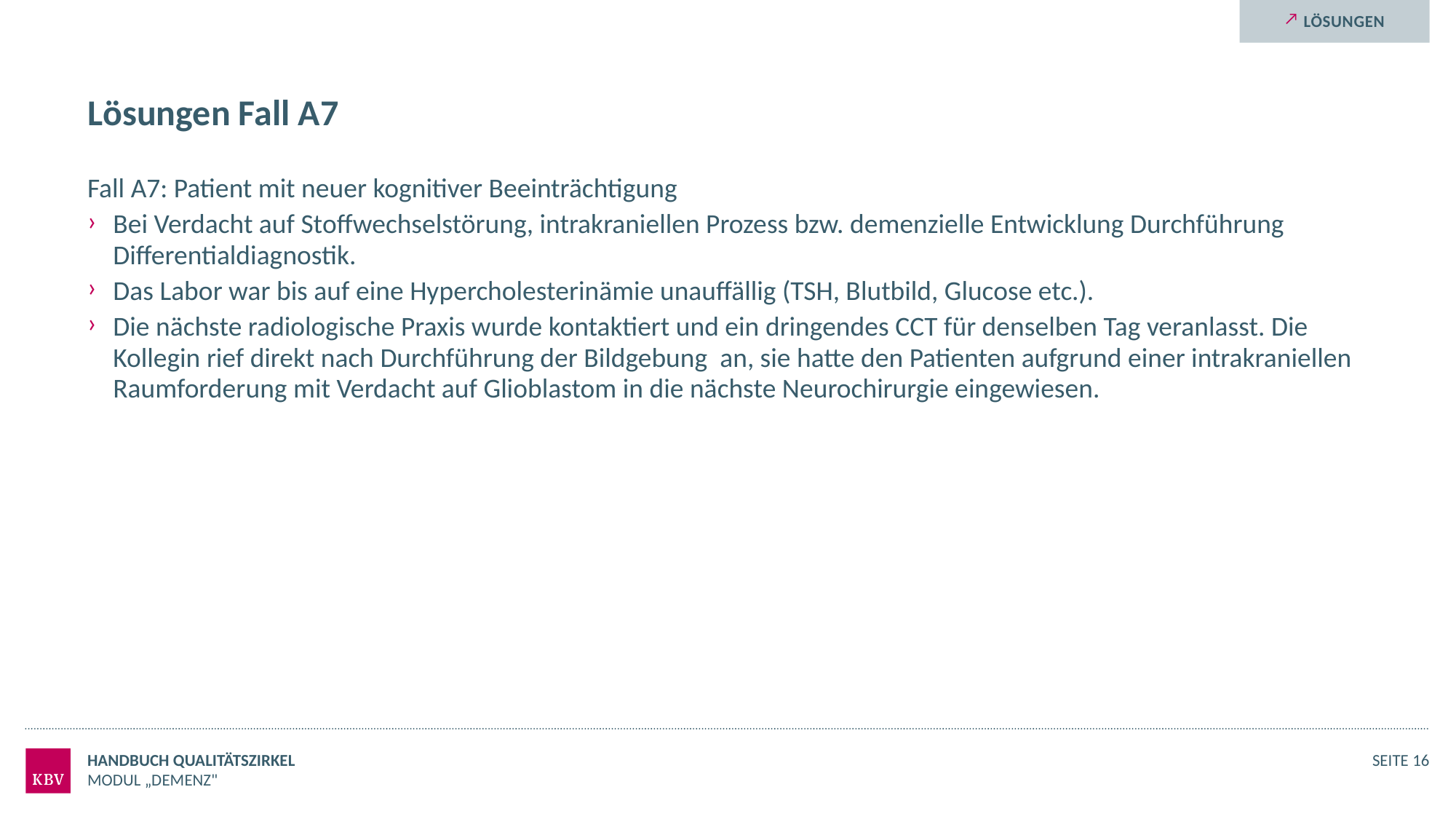

Lösungen
# Lösungen Fall A7
Fall A7: Patient mit neuer kognitiver Beeinträchtigung
Bei Verdacht auf Stoffwechselstörung, intrakraniellen Prozess bzw. demenzielle Entwicklung Durchführung Differentialdiagnostik.
Das Labor war bis auf eine Hypercholesterinämie unauffällig (TSH, Blutbild, Glucose etc.).
Die nächste radiologische Praxis wurde kontaktiert und ein dringendes CCT für denselben Tag veranlasst. Die Kollegin rief direkt nach Durchführung der Bildgebung  an, sie hatte den Patienten aufgrund einer intrakraniellen Raumforderung mit Verdacht auf Glioblastom in die nächste Neurochirurgie eingewiesen.

Handbuch Qualitätszirkel
Seite 16
Modul „Demenz"